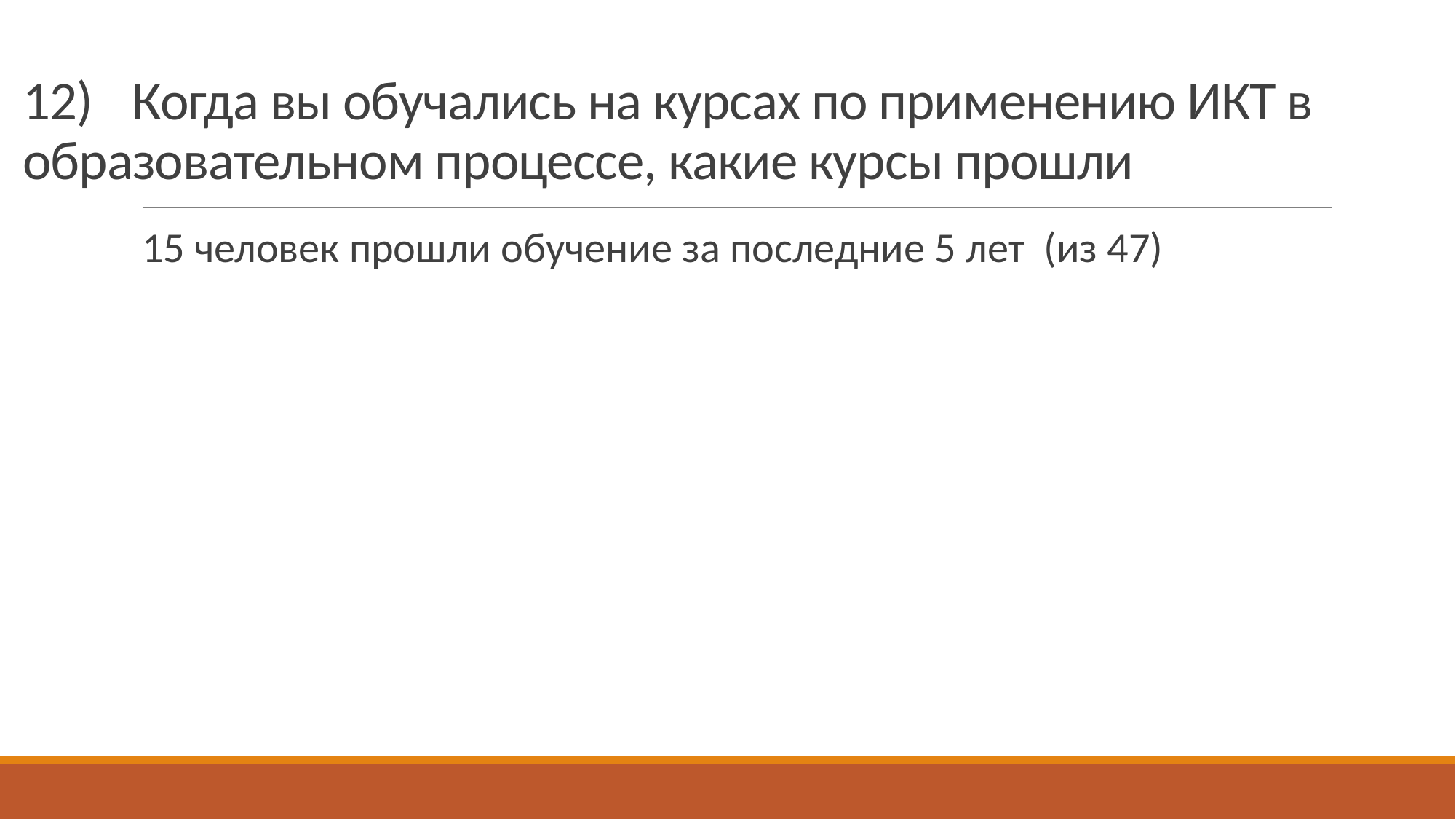

# 12)	Когда вы обучались на курсах по применению ИКТ в образовательном процессе, какие курсы прошли
15 человек прошли обучение за последние 5 лет  (из 47)